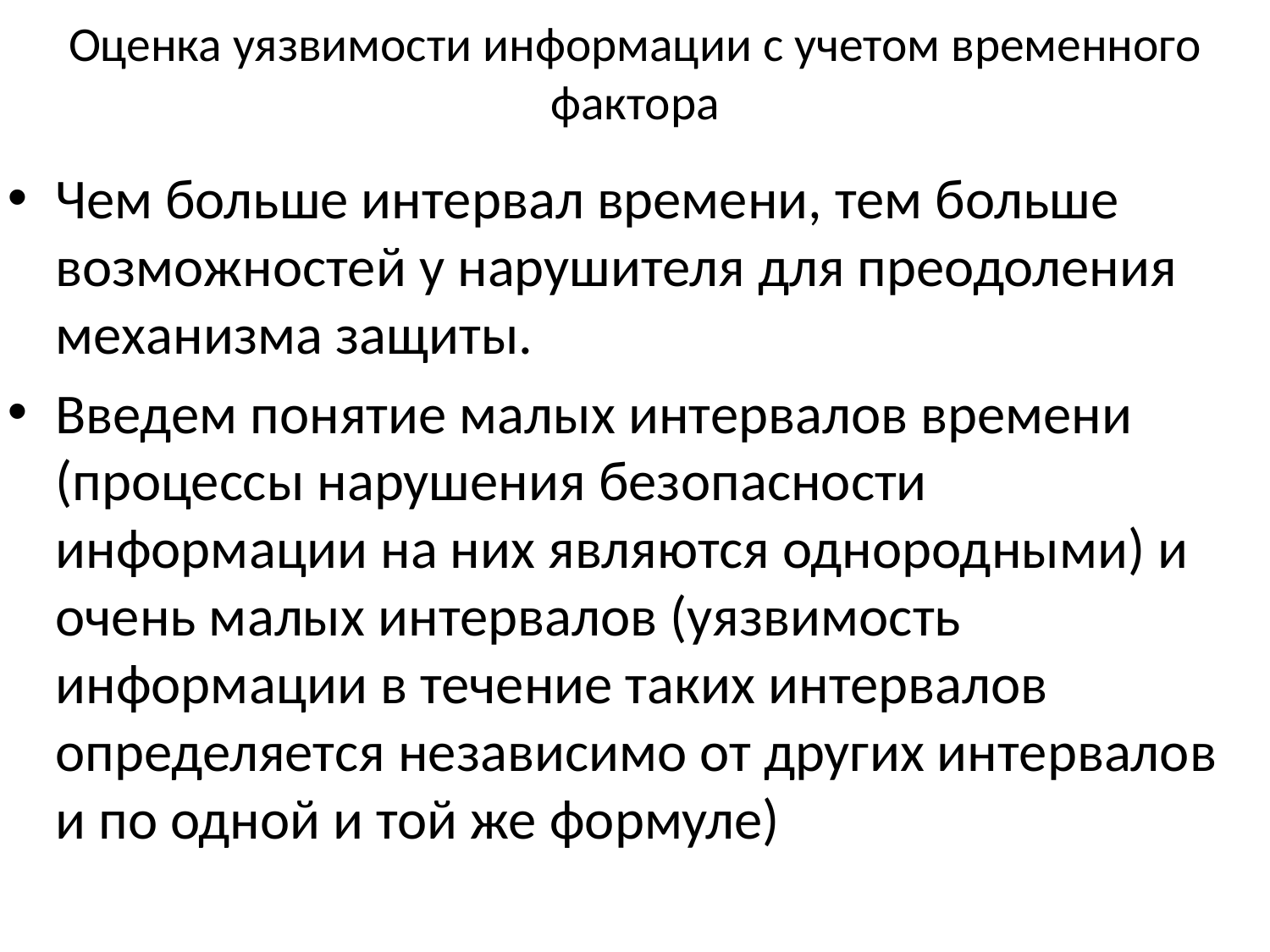

# Оценка уязвимости информации с учетом временного фактора
Чем больше интервал времени, тем больше возможностей у нарушителя для преодоления механизма защиты.
Введем понятие малых интервалов времени (процессы нарушения безопасности информации на них являются однородными) и очень малых интервалов (уязвимость информации в течение таких интервалов определяется независимо от других интервалов и по одной и той же формуле)